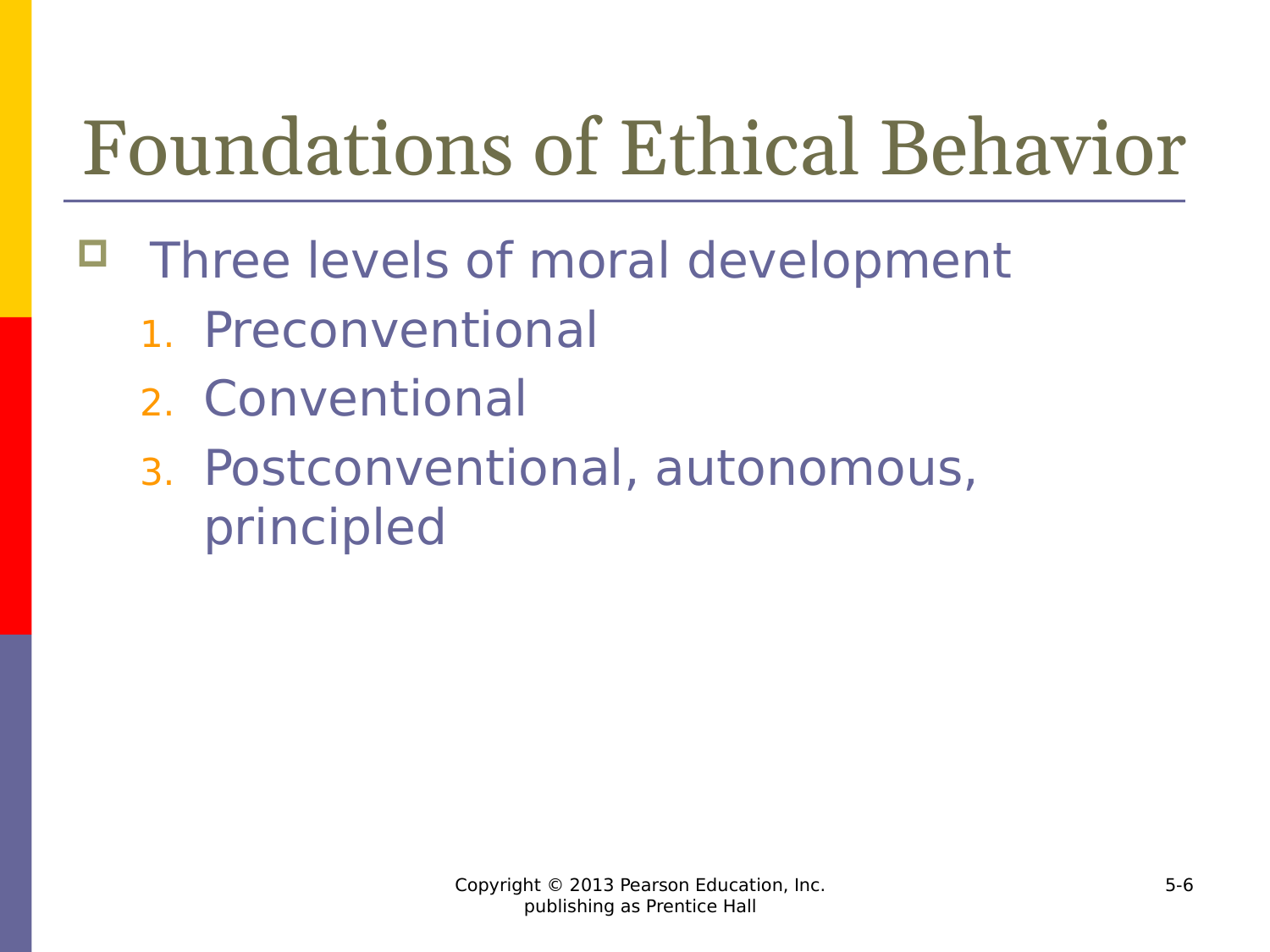

# Foundations of Ethical Behavior
Three levels of moral development
Preconventional
Conventional
Postconventional, autonomous, principled
Copyright © 2013 Pearson Education, Inc. publishing as Prentice Hall
5-6